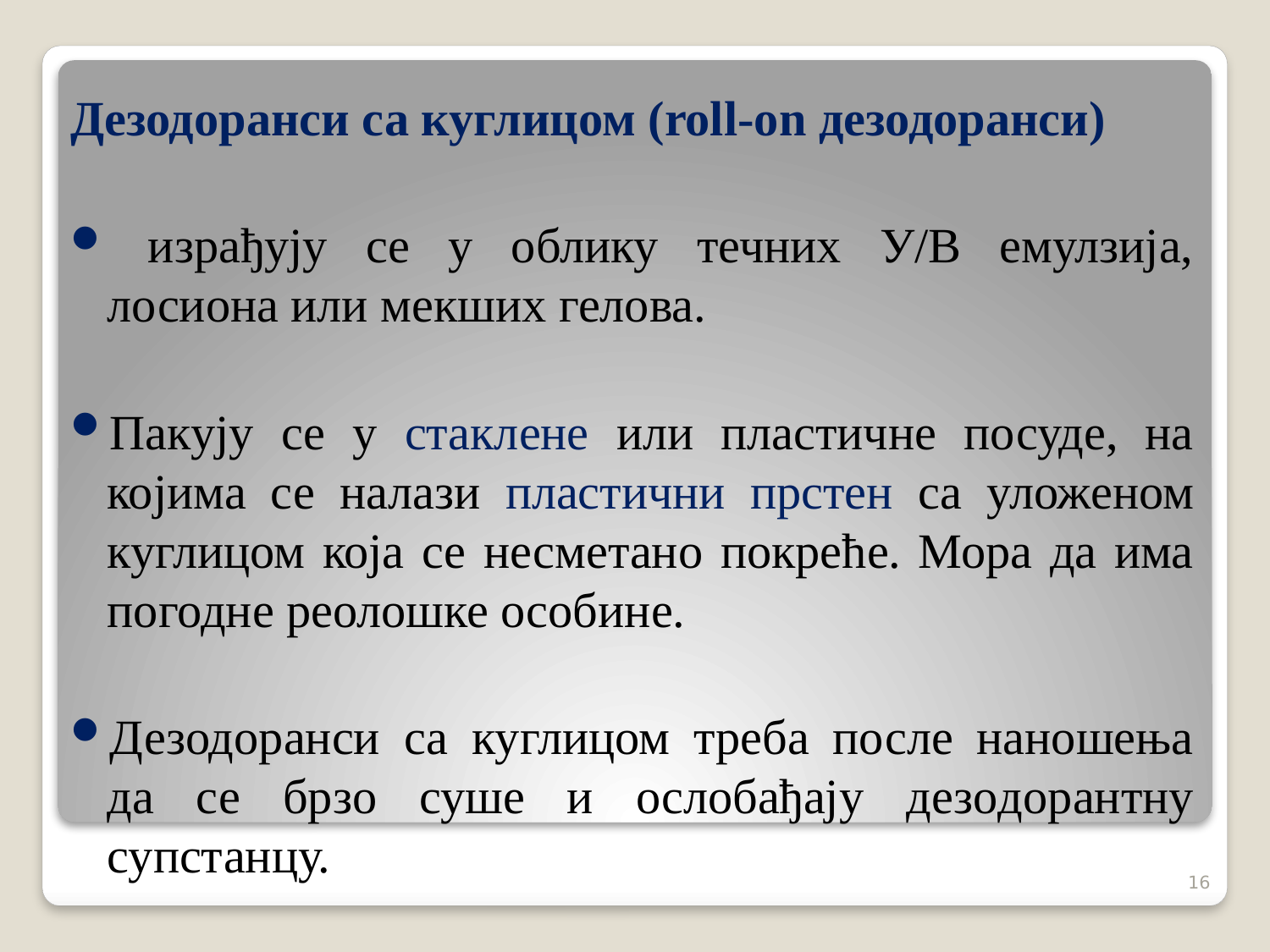

Дезодоранси са куглицом (roll-on дезодоранси)

 израђују се у облику течних У/В емулзија, лосиона или мекших гелова.

Пакују се у стаклене или пластичне посуде, на којима се налази пластични прстен са уложеном куглицом која се несметано покреће. Мора да има погодне реолошке особине.

Дезодоранси са куглицом треба после наношења да се брзо суше и ослобађају дезодорантну супстанцу.
16